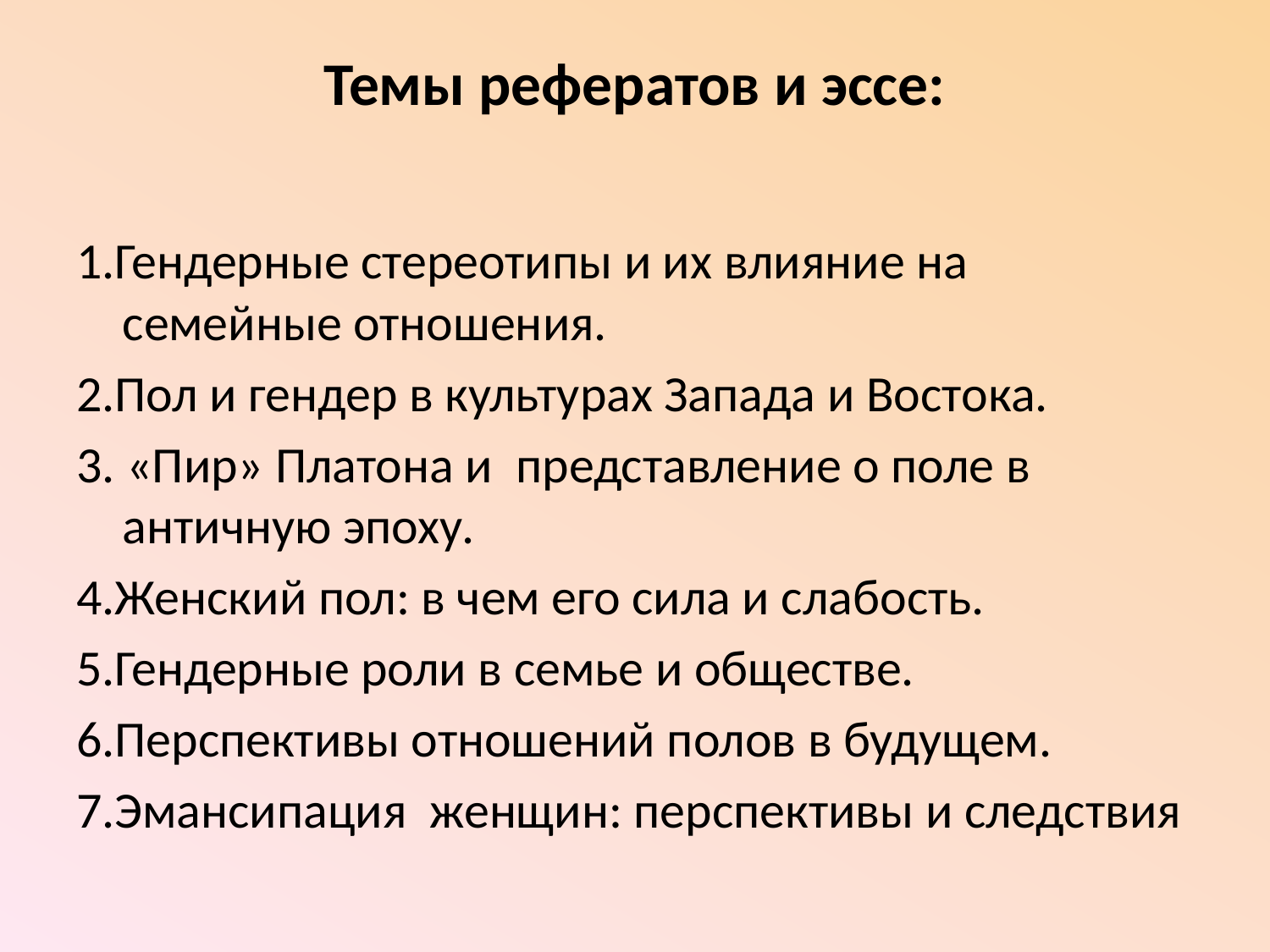

# Темы рефератов и эссе:
1.Гендерные стереотипы и их влияние на семейные отношения.
2.Пол и гендер в культурах Запада и Востока.
3. «Пир» Платона и  представление о поле в античную эпоху.
4.Женский пол: в чем его сила и слабость.
5.Гендерные роли в семье и обществе.
6.Перспективы отношений полов в будущем.
7.Эмансипация  женщин: перспективы и следствия